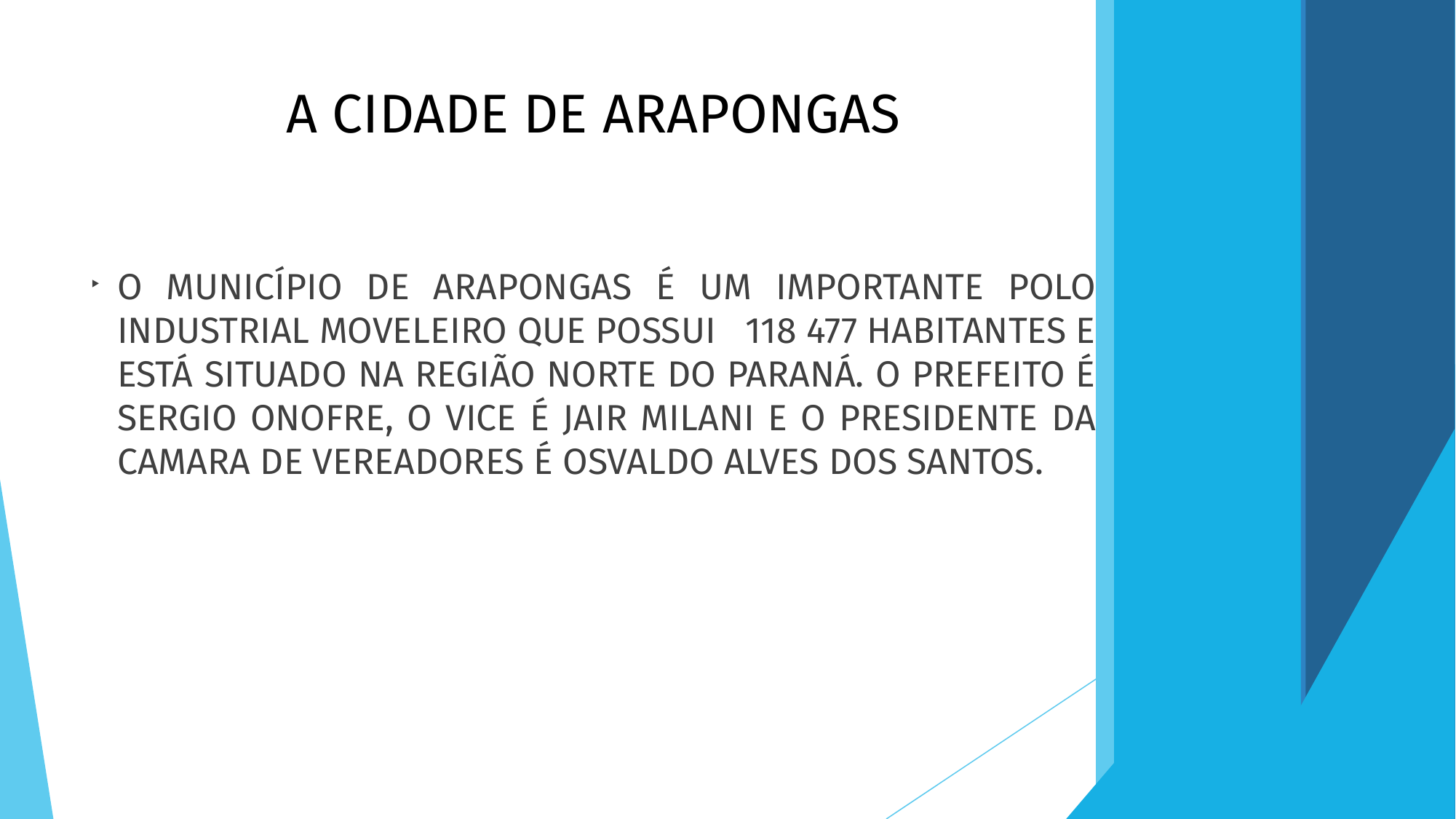

A CIDADE DE ARAPONGAS
O MUNICÍPIO DE ARAPONGAS É UM IMPORTANTE POLO INDUSTRIAL MOVELEIRO QUE POSSUI   118 477 HABITANTES E ESTÁ SITUADO NA REGIÃO NORTE DO PARANÁ. O PREFEITO É SERGIO ONOFRE, O VICE É JAIR MILANI E O PRESIDENTE DA CAMARA DE VEREADORES É OSVALDO ALVES DOS SANTOS.